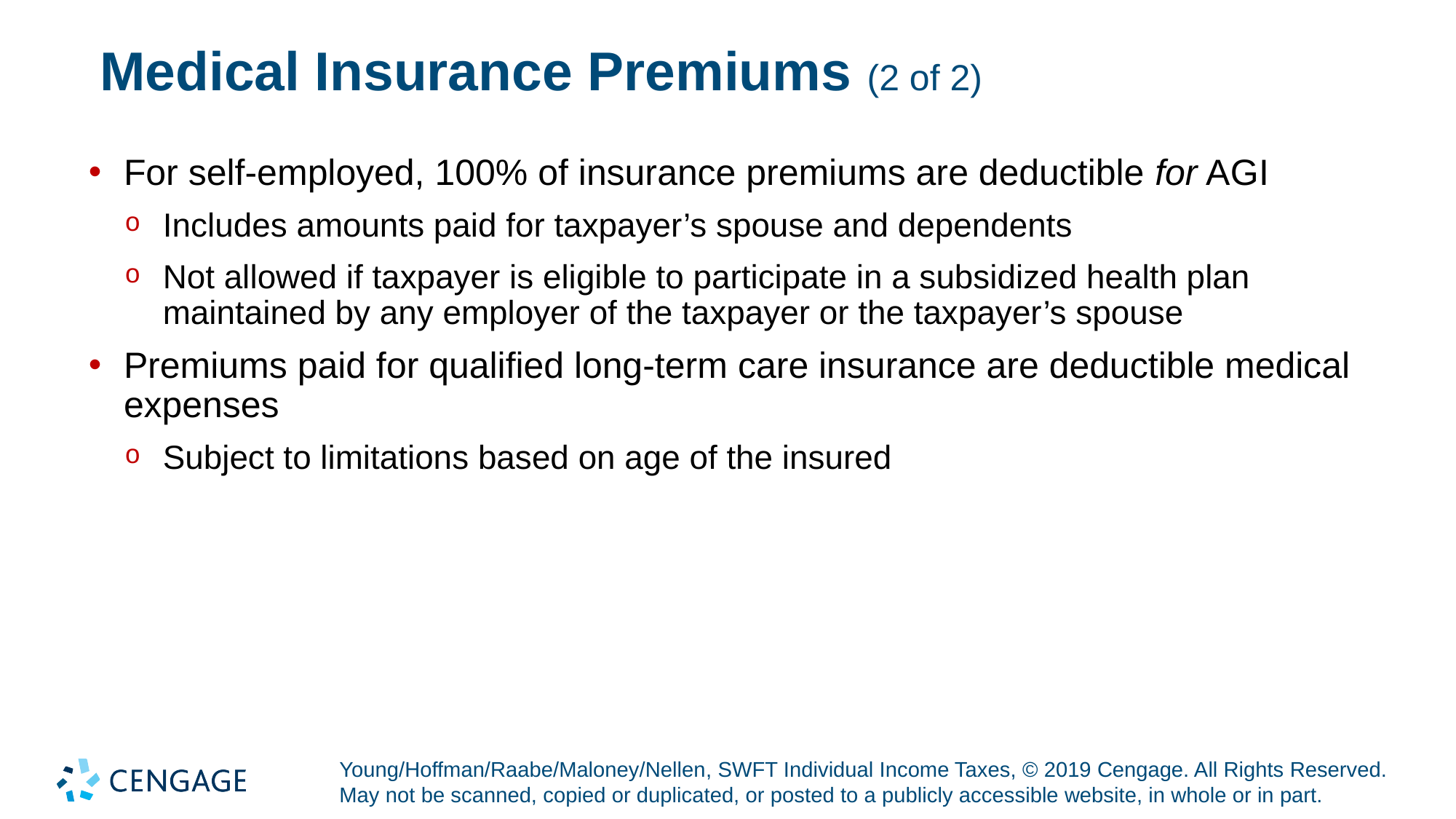

# Medical Insurance Premiums (2 of 2)
For self-employed, 100% of insurance premiums are deductible for A G I
Includes amounts paid for taxpayer’s spouse and dependents
Not allowed if taxpayer is eligible to participate in a subsidized health plan maintained by any employer of the taxpayer or the taxpayer’s spouse
Premiums paid for qualified long-term care insurance are deductible medical expenses
Subject to limitations based on age of the insured